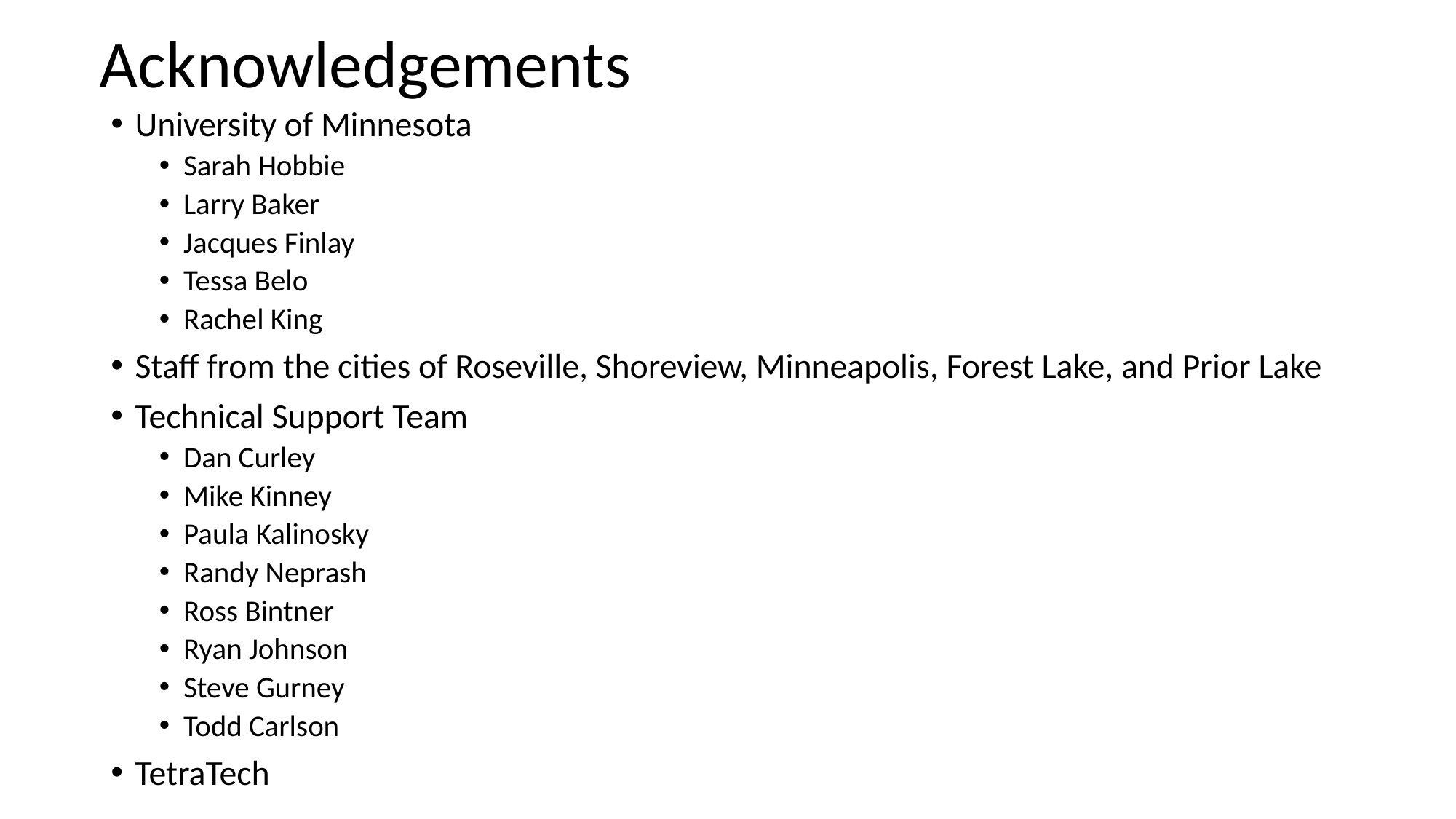

# Acknowledgements
University of Minnesota
Sarah Hobbie
Larry Baker
Jacques Finlay
Tessa Belo
Rachel King
Staff from the cities of Roseville, Shoreview, Minneapolis, Forest Lake, and Prior Lake
Technical Support Team
Dan Curley
Mike Kinney
Paula Kalinosky
Randy Neprash
Ross Bintner
Ryan Johnson
Steve Gurney
Todd Carlson
TetraTech